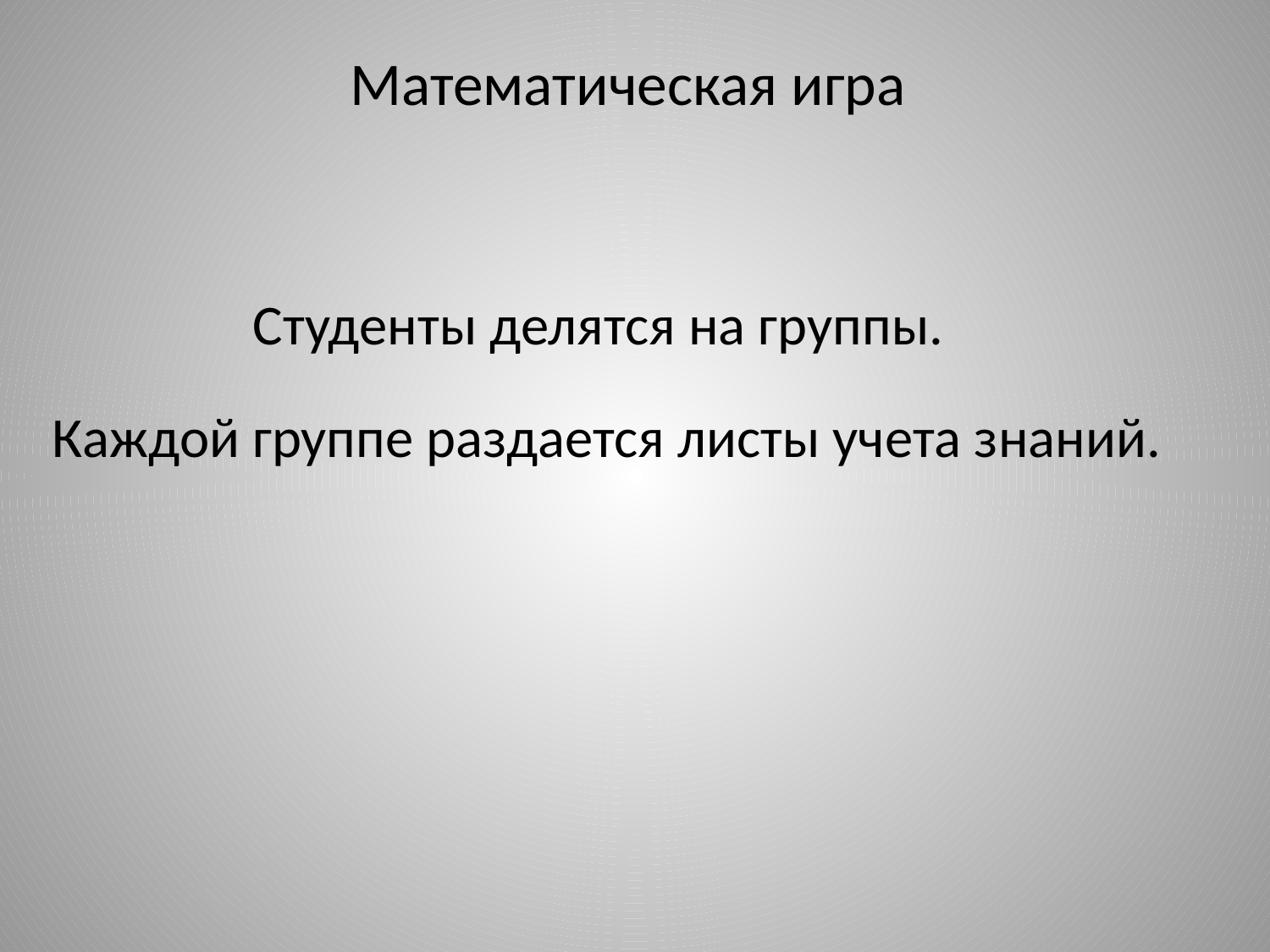

# Математическая игра
Студенты делятся на группы.
Каждой группе раздается листы учета знаний.